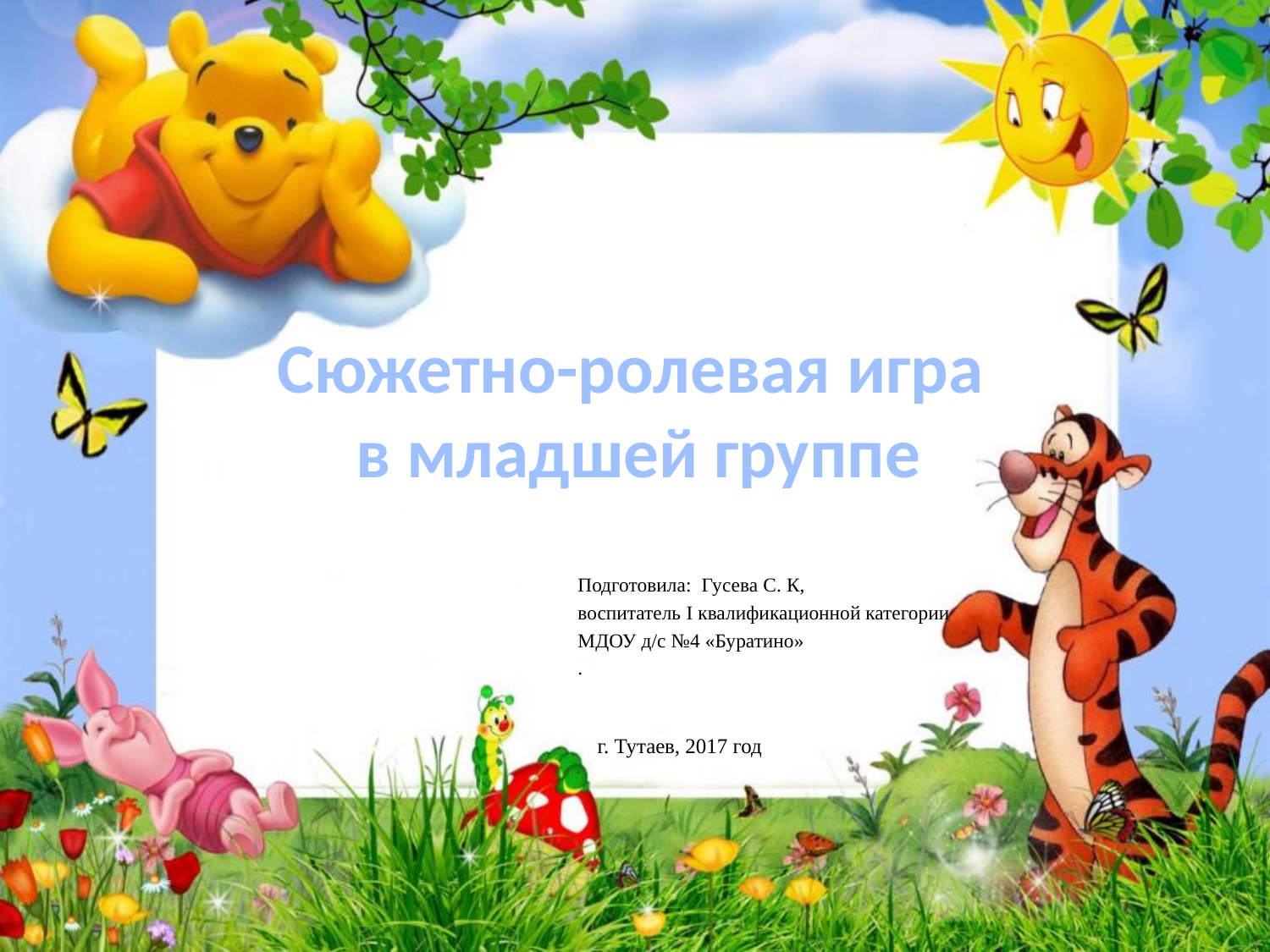

Сюжетно-ролевая игра
в младшей группе
Подготовила:  Гусева С. К,
воспитатель I квалификационной категории
МДОУ д/с №4 «Буратино»
.
г. Тутаев, 2017 год